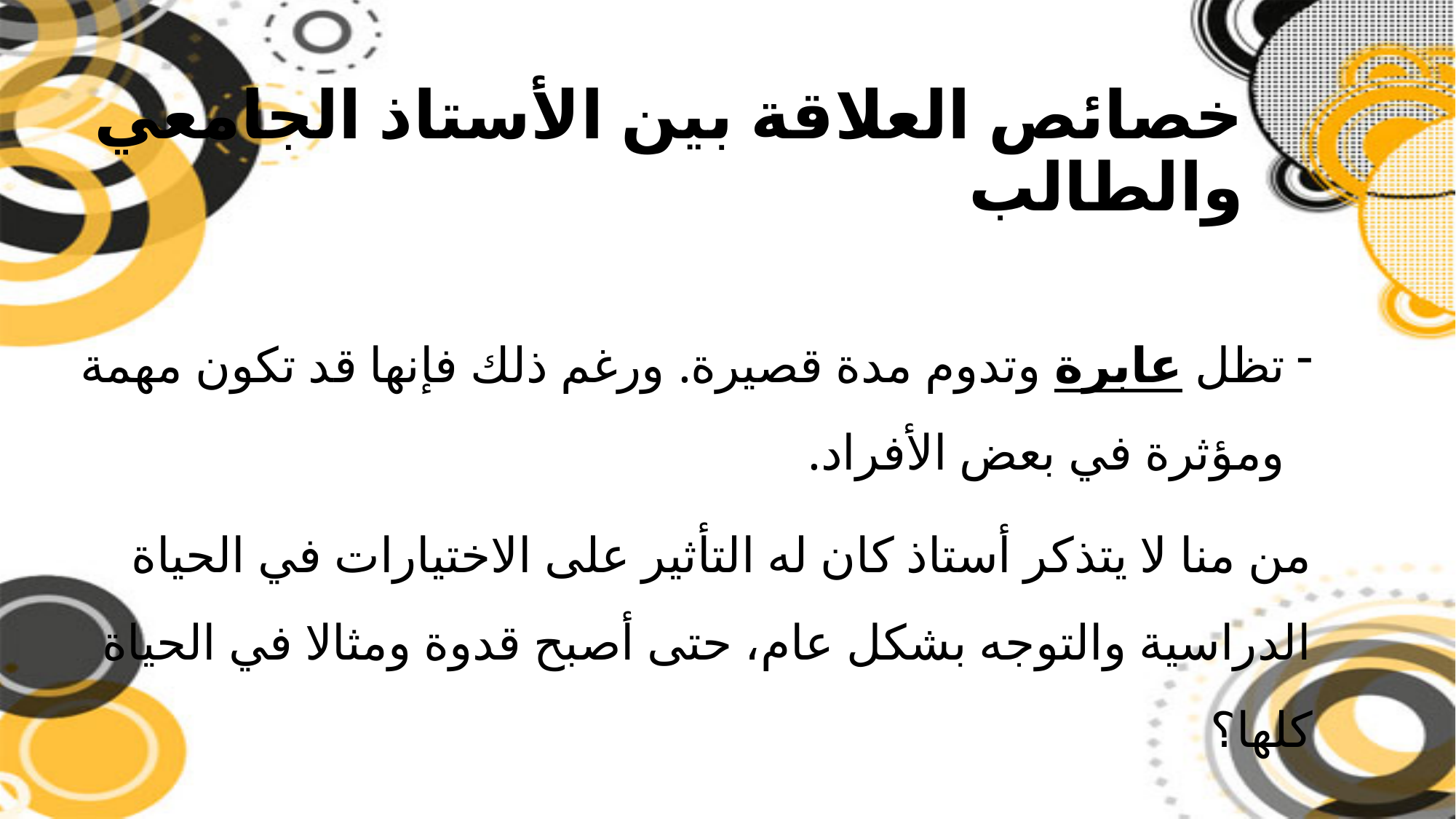

# خصائص العلاقة بين الأستاذ الجامعي والطالب
تظل عابرة وتدوم مدة قصيرة. ورغم ذلك فإنها قد تكون مهمة ومؤثرة في بعض الأفراد.
من منا لا يتذكر أستاذ كان له التأثير على الاختيارات في الحياة الدراسية والتوجه بشكل عام، حتى أصبح قدوة ومثالا في الحياة كلها؟